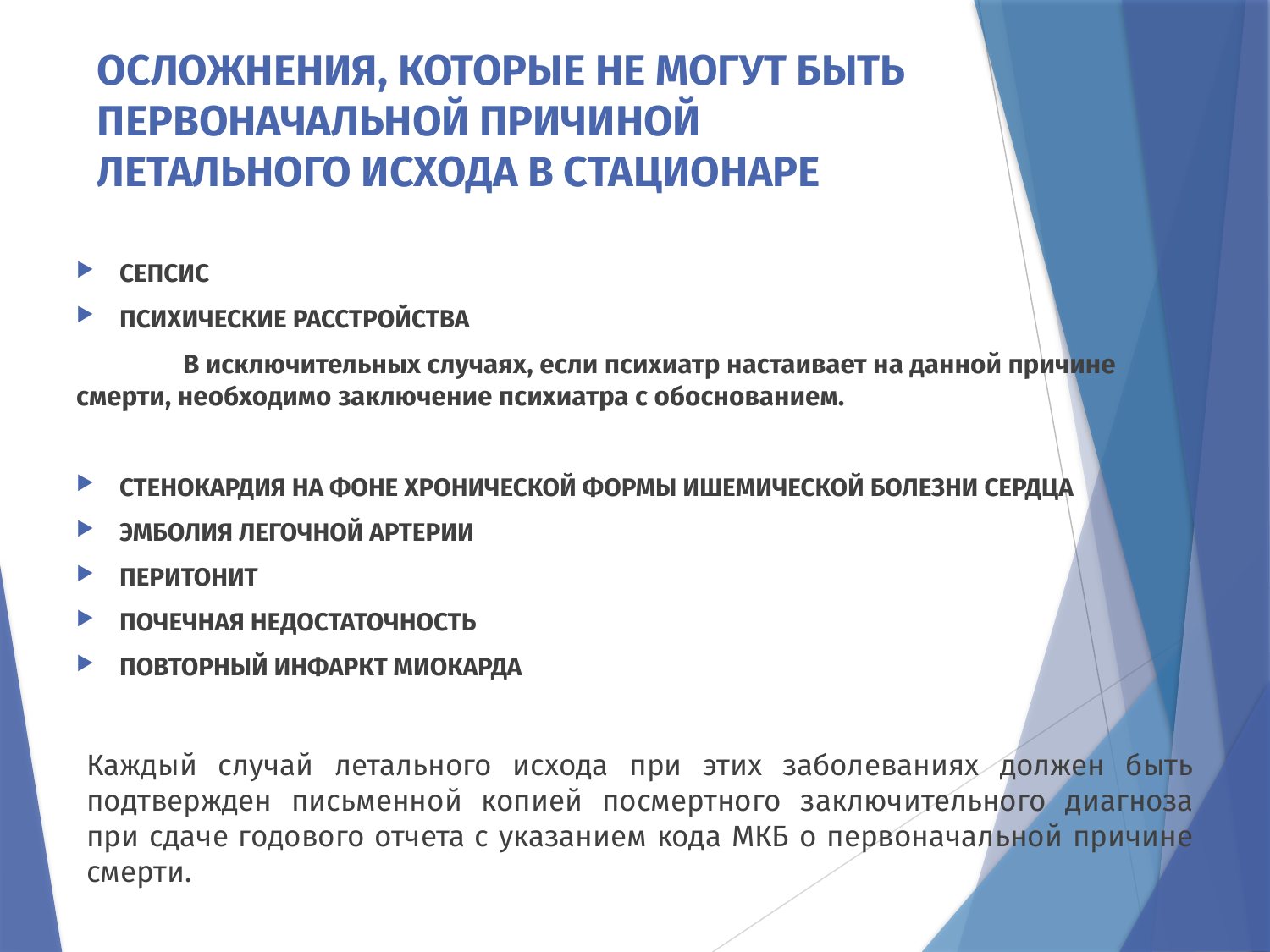

# ОСЛОЖНЕНИЯ, КОТОРЫЕ НЕ МОГУТ БЫТЬ ПЕРВОНАЧАЛЬНОЙ ПРИЧИНОЙ ЛЕТАЛЬНОГО ИСХОДА В СТАЦИОНАРЕ

	СЕПСИС
	ПСИХИЧЕСКИЕ РАССТРОЙСТВА
	В исключительных случаях, если психиатр настаивает на данной причине смерти, необходимо заключение психиатра с обоснованием.

	СТЕНОКАРДИЯ НА ФОНЕ ХРОНИЧЕСКОЙ ФОРМЫ ИШЕМИЧЕСКОЙ БОЛЕЗНИ СЕРДЦА
ЭМБОЛИЯ ЛЕГОЧНОЙ АРТЕРИИ
	ПЕРИТОНИТ
	ПОЧЕЧНАЯ НЕДОСТАТОЧНОСТЬ
	ПОВТОРНЫЙ ИНФАРКТ МИОКАРДА

	Каждый случай летального исхода при этих заболеваниях должен быть подтвержден письменной копией посмертного заключительного диагноза при сдаче годового отчета с указанием кода МКБ о первоначальной причине смерти.